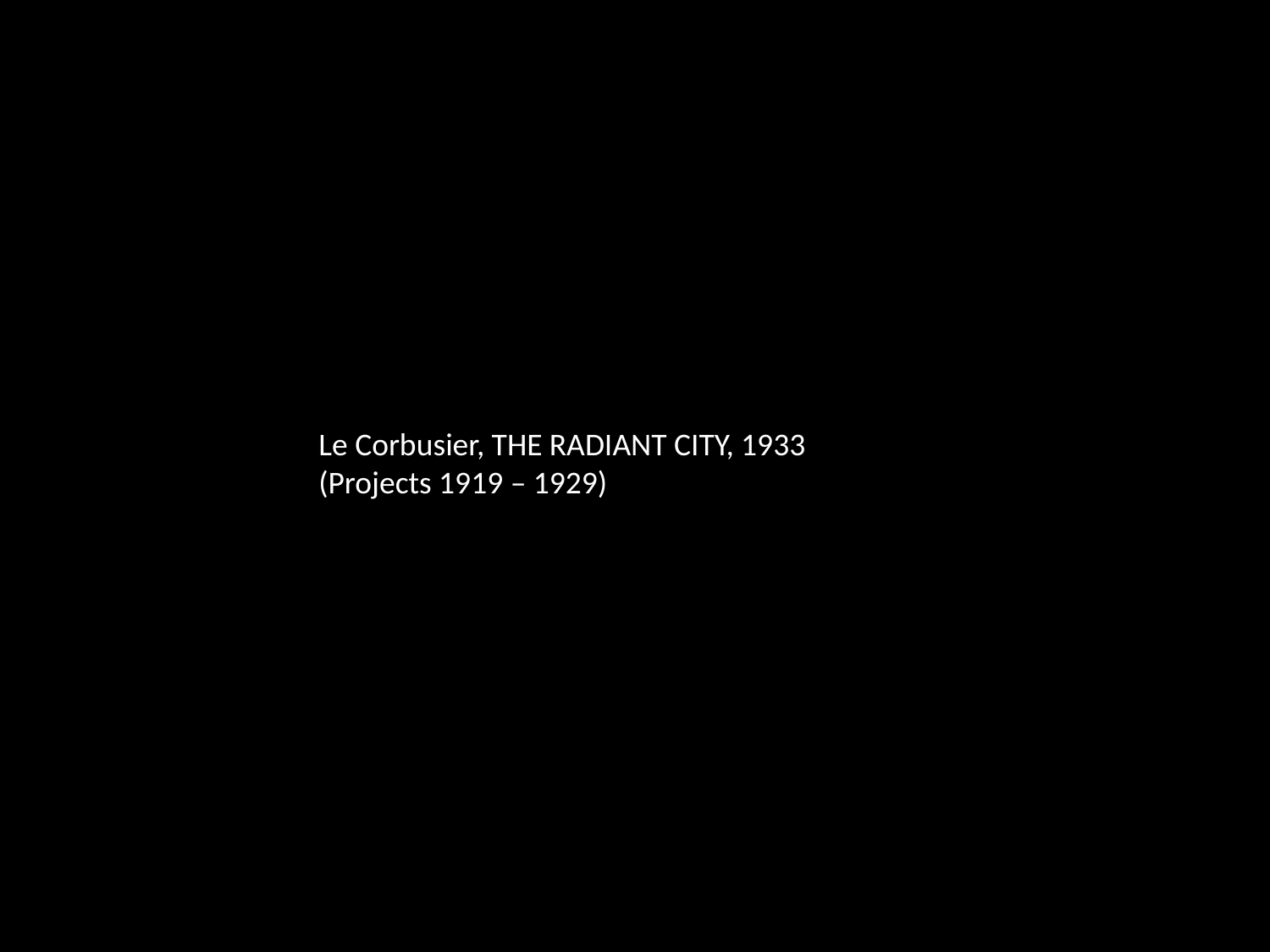

Le Corbusier, THE RADIANT CITY, 1933
(Projects 1919 – 1929)